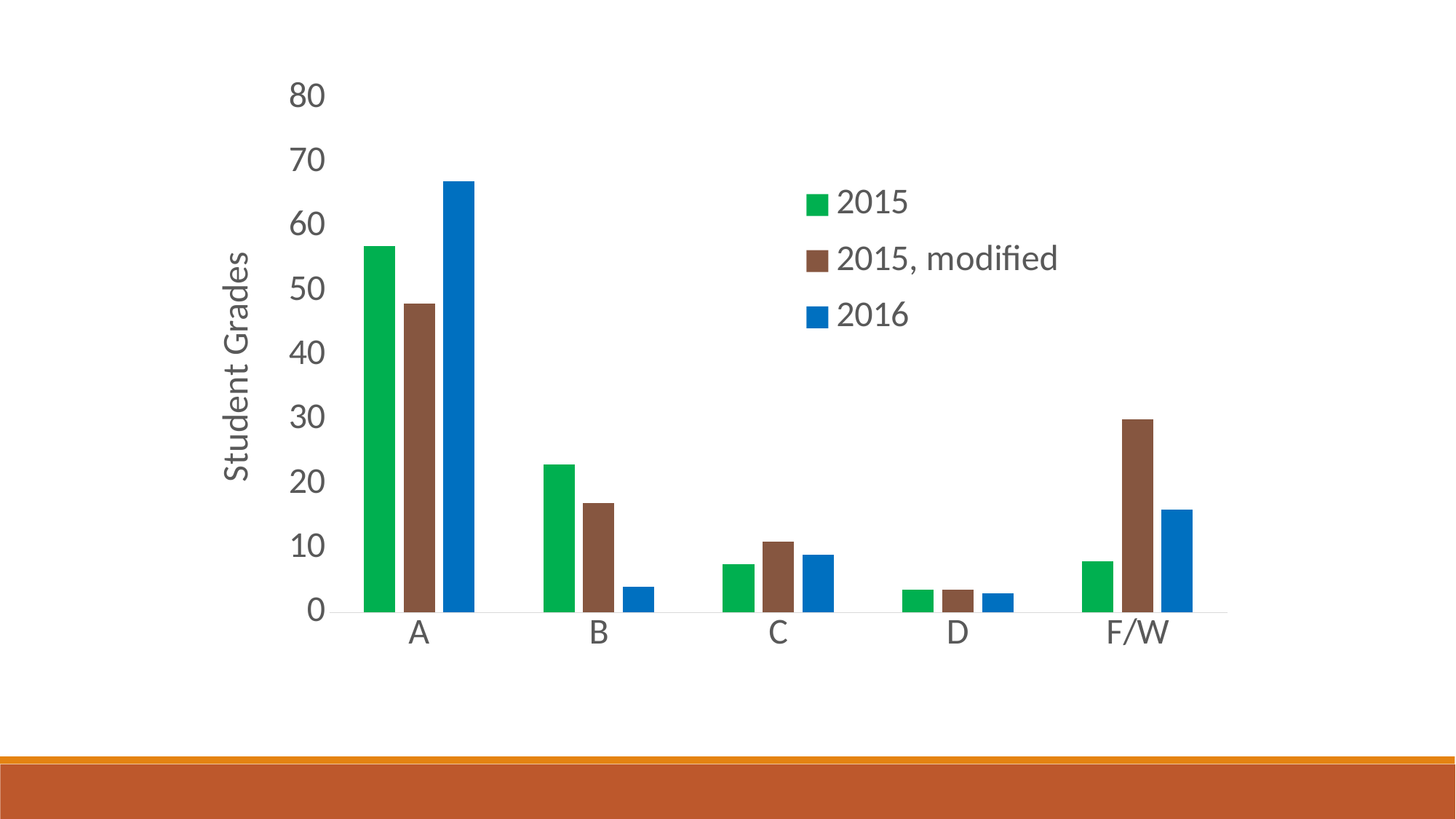

### Chart

| Category |  |  |  |
|---|---|---|---|
| A | 57.0 | 48.0 | 67.0 |
| B | 23.0 | 17.0 | 4.0 |
| C | 7.5 | 11.0 | 9.0 |
| D | 3.5 | 3.5 | 3.0 |
| F/W | 8.0 | 30.0 | 16.0 |